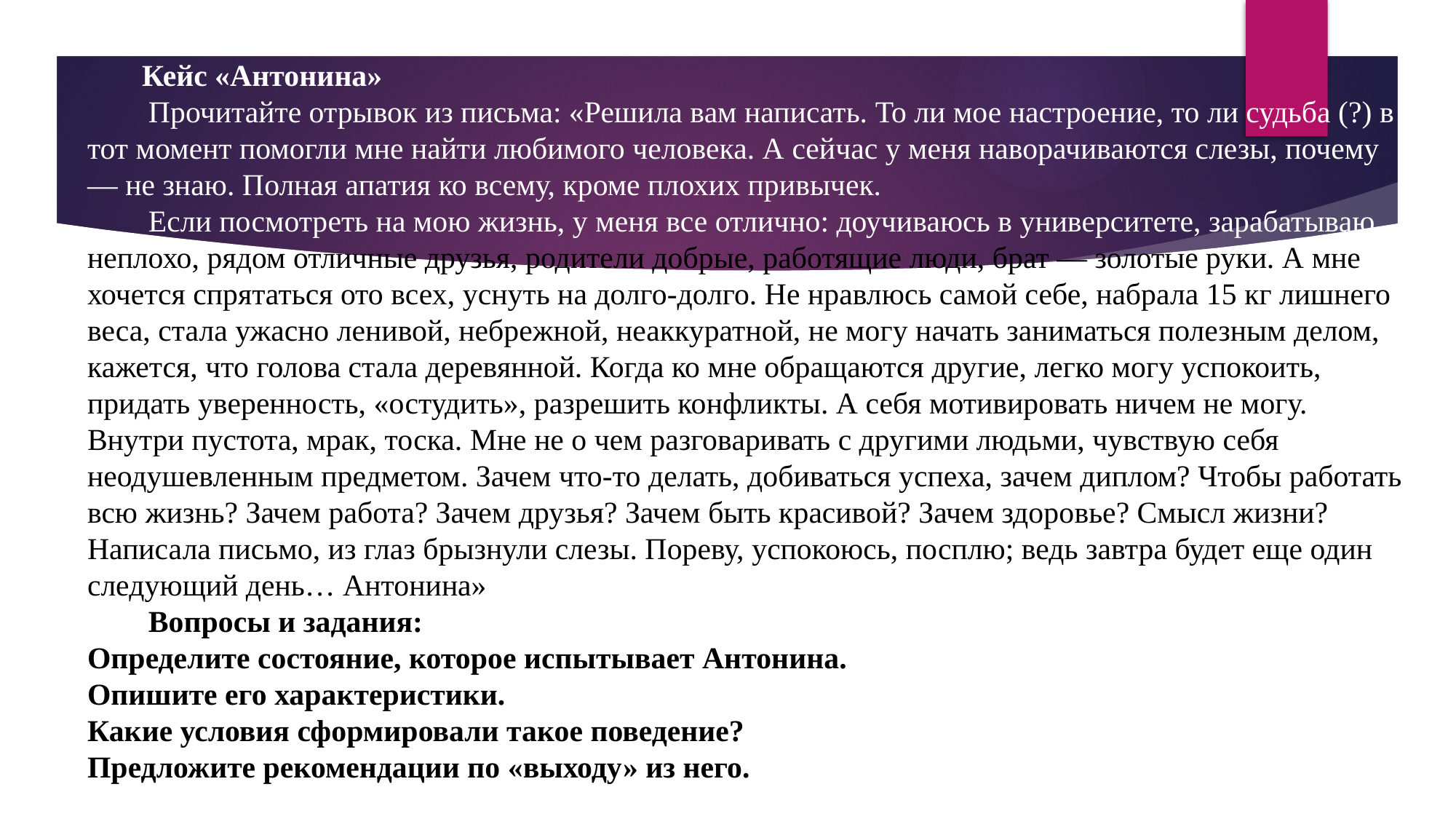

# Кейс «Антонина» Прочитайте отрывок из письма: «Решила вам написать. То ли мое настроение, то ли судьба (?) в тот момент помогли мне найти любимого человека. А сейчас у меня наворачиваются слезы, почему — не знаю. Полная апатия ко всему, кроме плохих привычек. Если посмотреть на мою жизнь, у меня все отлично: доучиваюсь в университете, зарабатываю неплохо, рядом отличные друзья, родители добрые, работящие люди, брат — золотые руки. А мне хочется спрятаться ото всех, уснуть на долго-долго. Не нравлюсь самой себе, набрала 15 кг лишнего веса, стала ужасно ленивой, небрежной, неаккуратной, не могу начать заниматься полезным делом, кажется, что голова стала деревянной. Когда ко мне обращаются другие, легко могу успокоить, придать уверенность, «остудить», разрешить конфликты. А себя мотивировать ничем не могу. Внутри пустота, мрак, тоска. Мне не о чем разговаривать с другими людьми, чувствую себя неодушевленным предметом. Зачем что-то делать, добиваться успеха, зачем диплом? Чтобы работать всю жизнь? Зачем работа? Зачем друзья? Зачем быть красивой? Зачем здоровье? Смысл жизни? Написала письмо, из глаз брызнули слезы. Пореву, успокоюсь, посплю; ведь завтра будет еще один следующий день… Антонина» Вопросы и задания: Определите состояние, которое испытывает Антонина.  Опишите его характеристики.  Какие условия сформировали такое поведение? Предложите рекомендации по «выходу» из него.